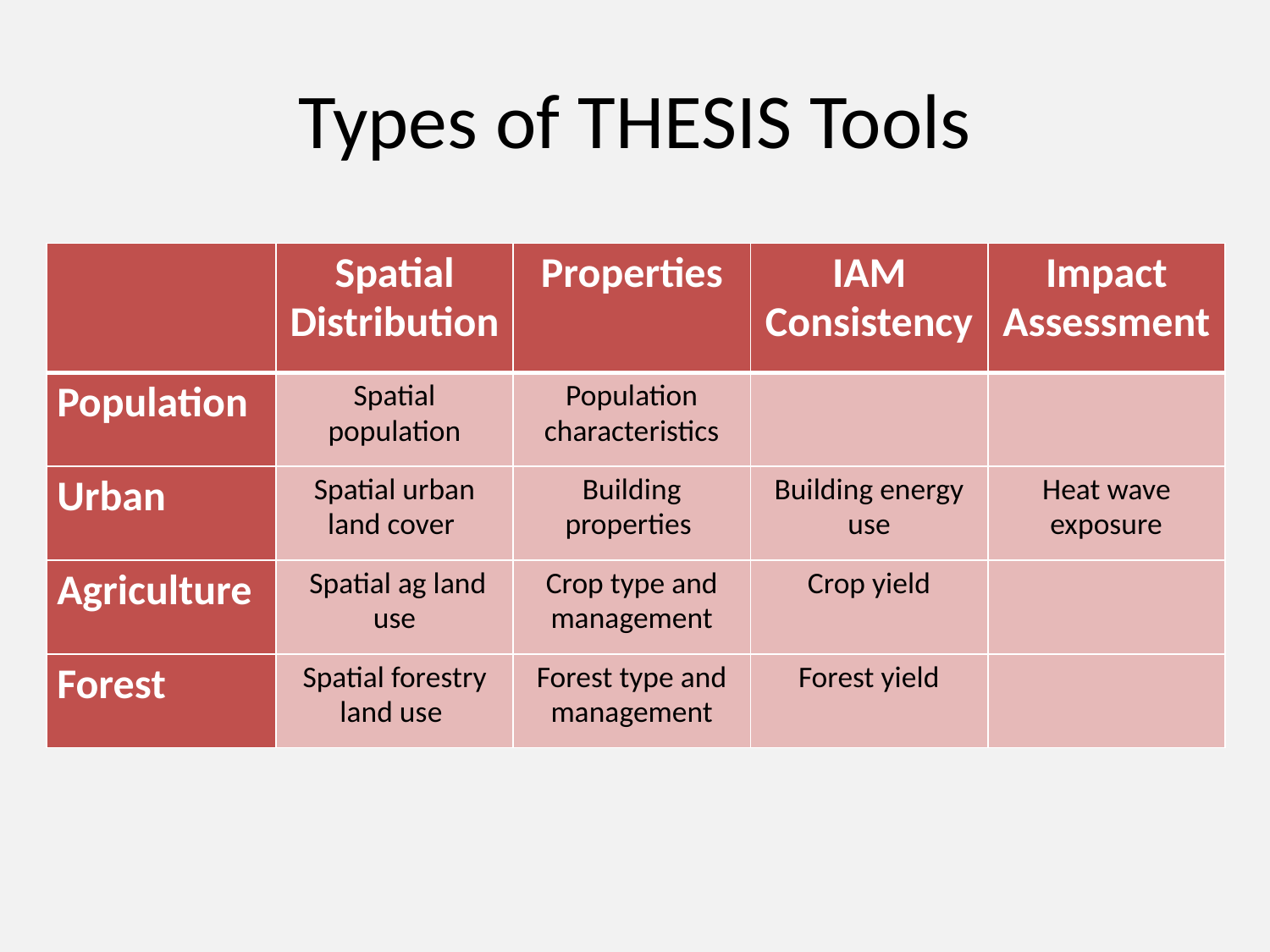

# Types of THESIS Tools
|  | Spatial Distribution | Properties | IAM Consistency | Impact Assessment |
| --- | --- | --- | --- | --- |
| Population | Spatial population | Population characteristics |  |  |
| Urban | Spatial urban land cover | Building properties | Building energy use | Heat wave exposure |
| Agriculture | Spatial ag land use | Crop type and management | Crop yield |  |
| Forest | Spatial forestry land use | Forest type and management | Forest yield |  |